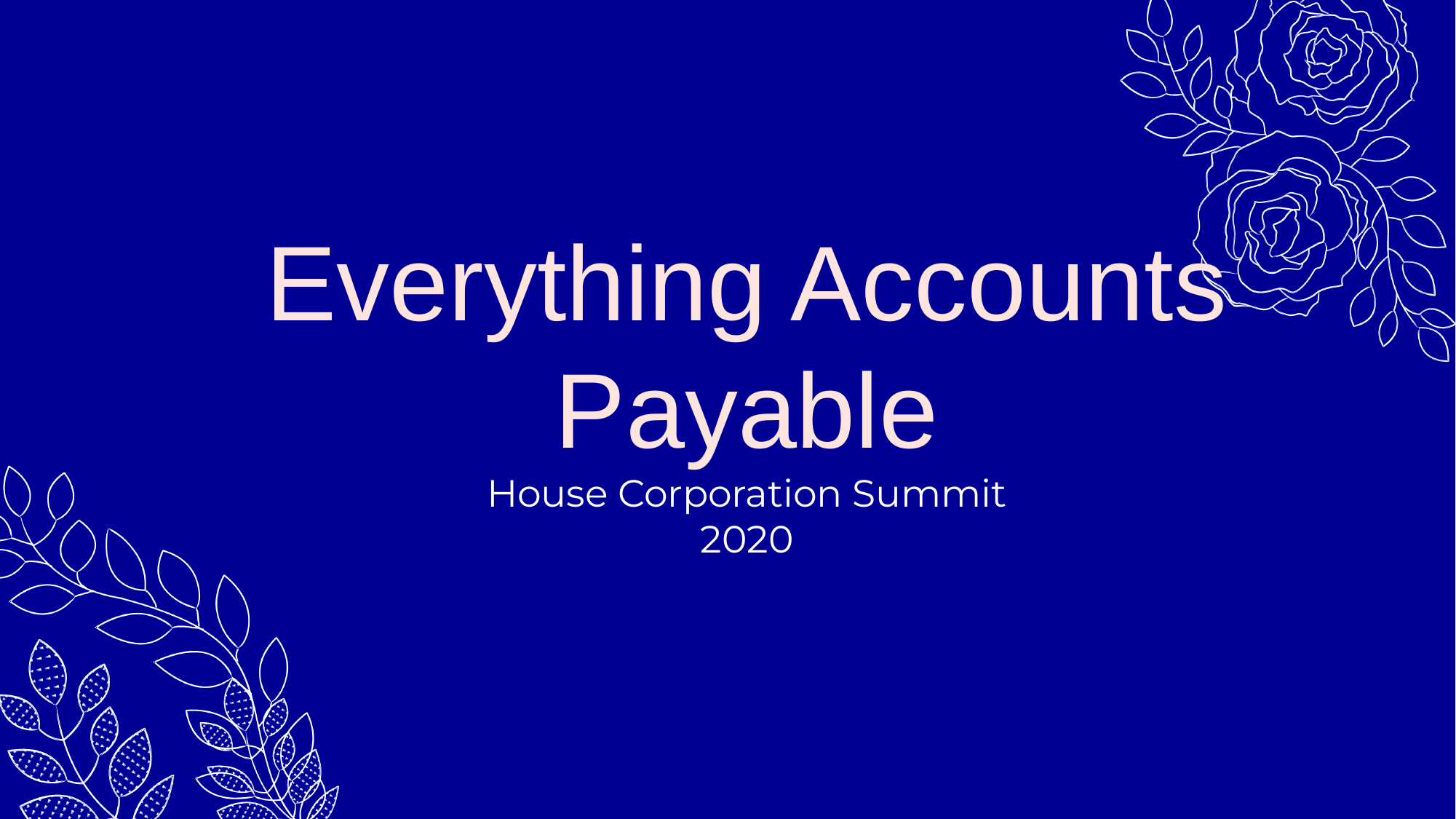

# Everything Accounts Payable House Corporation Summit 2020